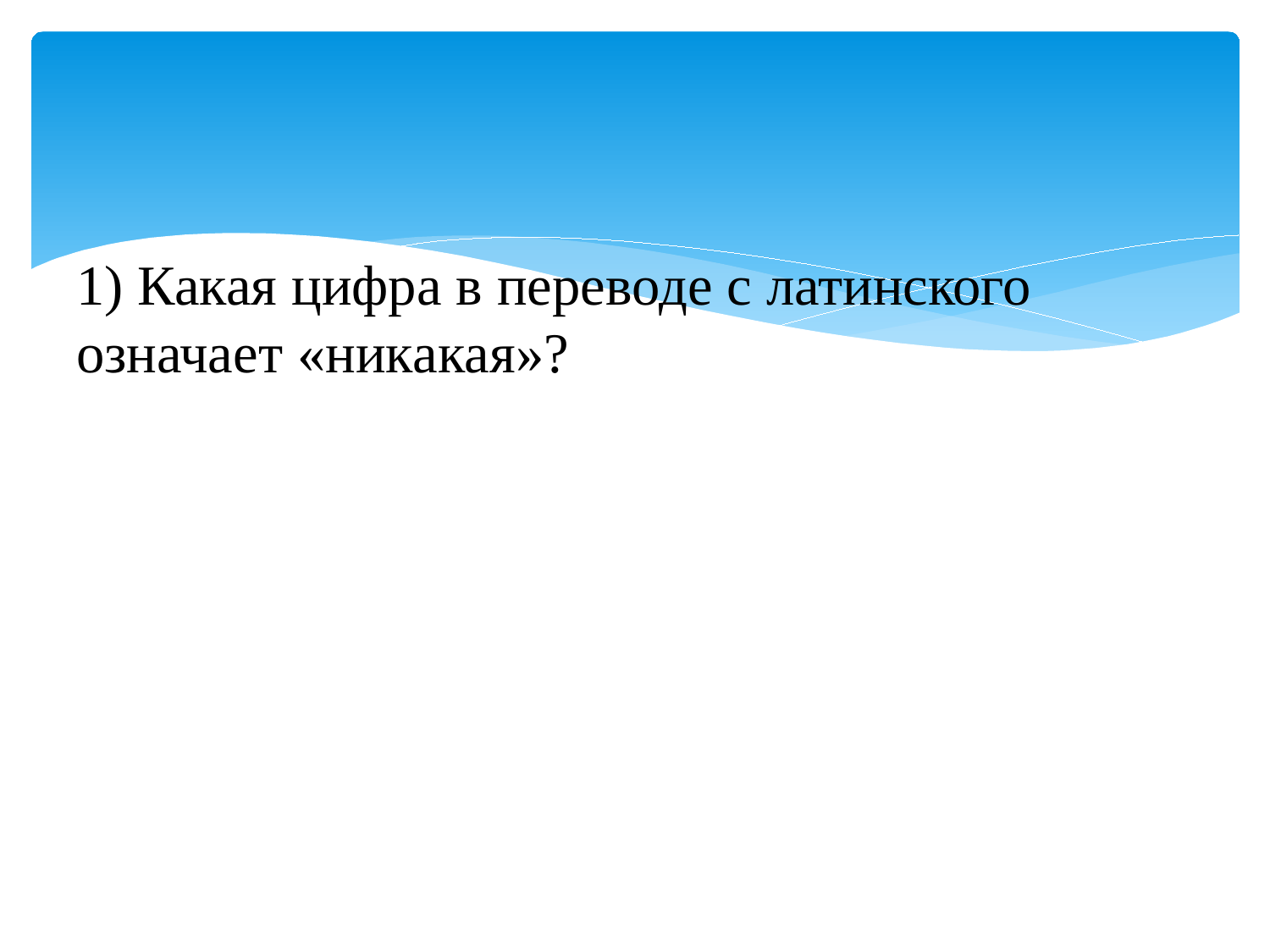

# 1) Какая цифра в переводе с латинского означает «никакая»?